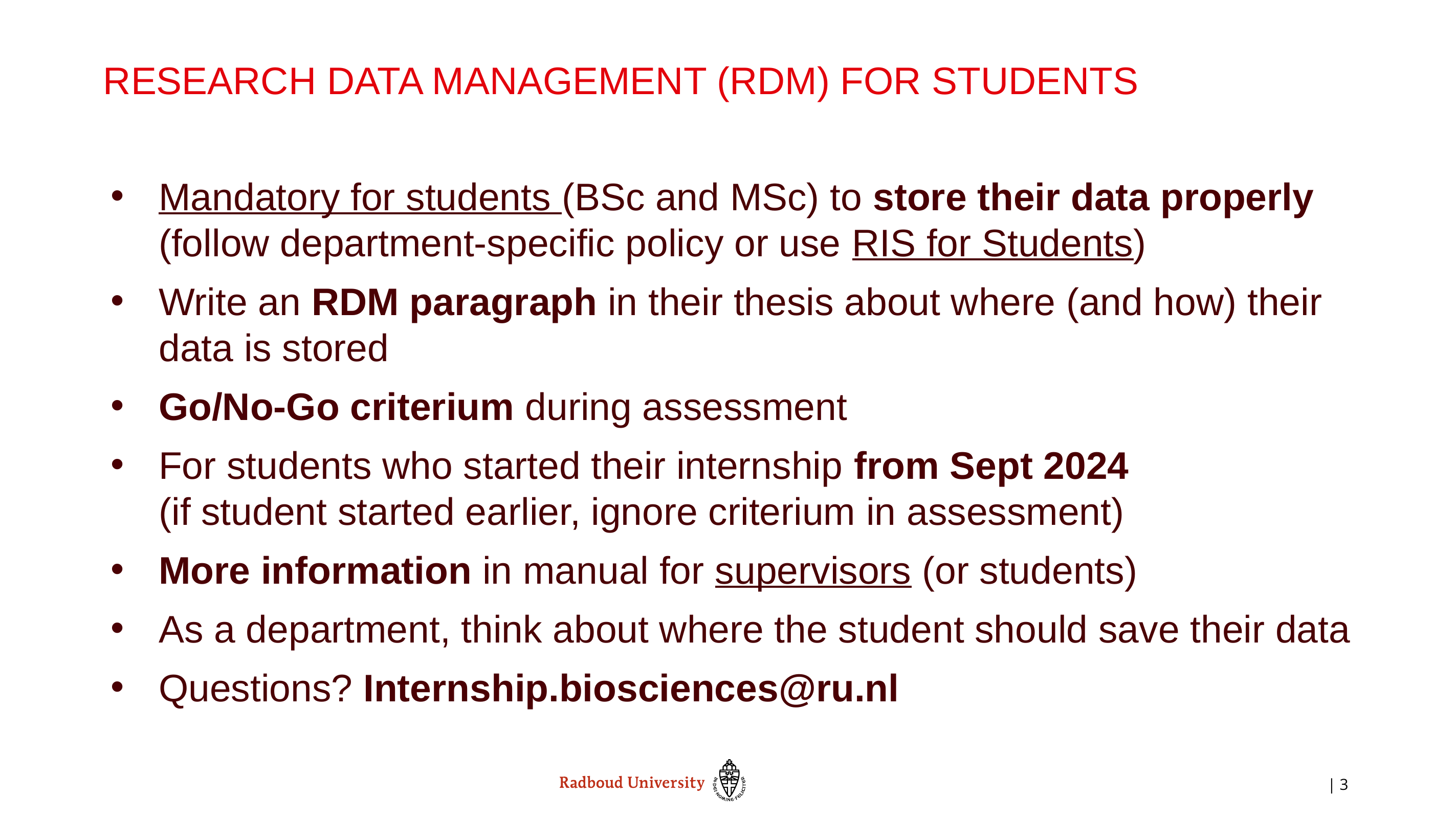

# Research data management (RDM) for students
Mandatory for students (BSc and MSc) to store their data properly (follow department-specific policy or use RIS for Students)
Write an RDM paragraph in their thesis about where (and how) their data is stored
Go/No-Go criterium during assessment
For students who started their internship from Sept 2024
(if student started earlier, ignore criterium in assessment)
More information in manual for supervisors (or students)
As a department, think about where the student should save their data
Questions? Internship.biosciences@ru.nl
| 3